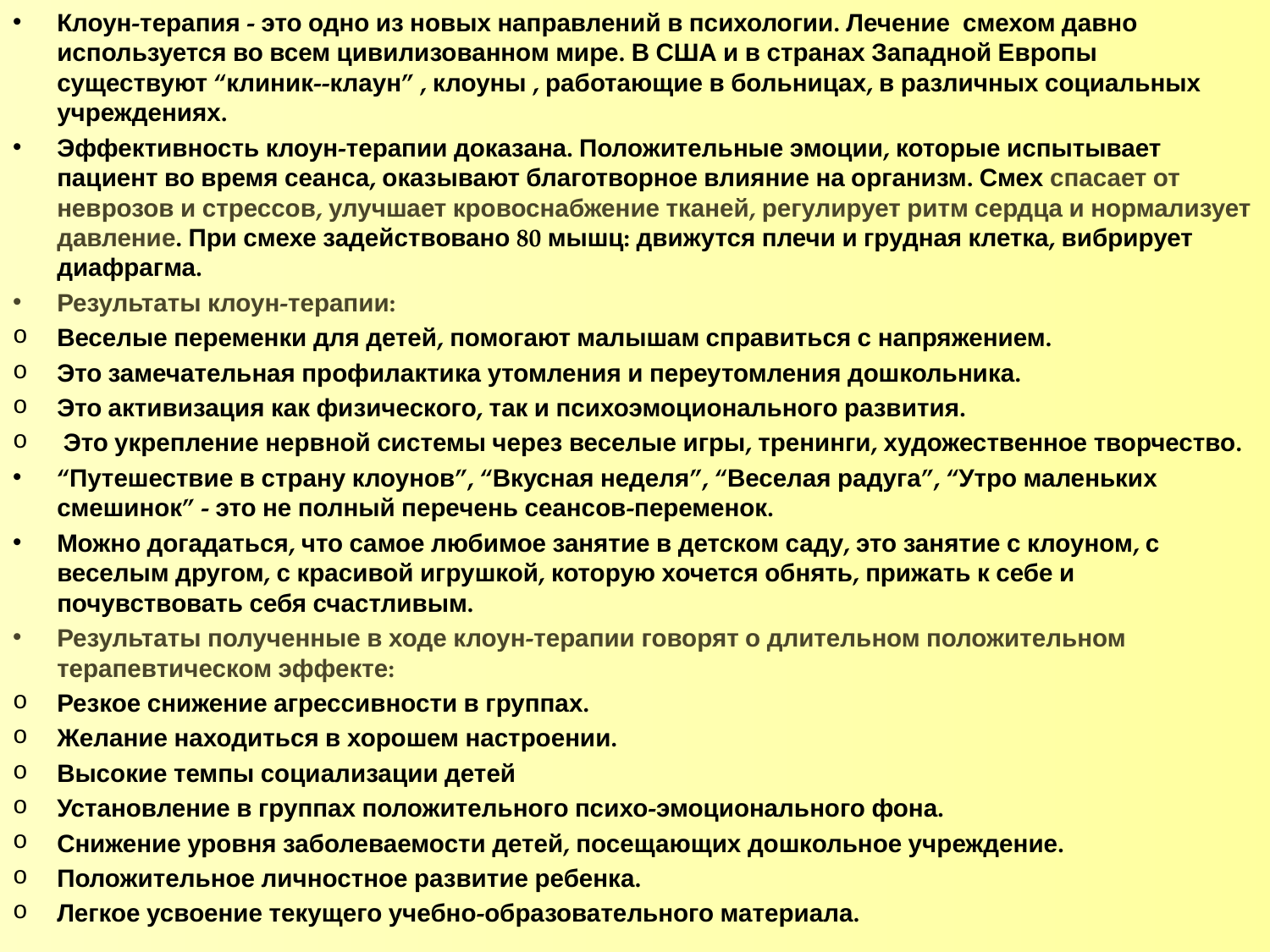

Клоун-терапия - это одно из новых направлений в психологии. Лечение  смехом давно используется во всем цивилизованном мире. В США и в странах Западной Европы  существуют “клиник--клаун” , клоуны , работающие в больницах, в различных социальных учреждениях.
Эффективность клоун-терапии доказана. Положительные эмоции, которые испытывает пациент во время сеанса, оказывают благотворное влияние на организм. Смех спасает от неврозов и стрессов, улучшает кровоснабжение тканей, регулирует ритм сердца и нормализует давление. При смехе задействовано 80 мышц: движутся плечи и грудная клетка, вибрирует диафрагма.
Результаты клоун-терапии:
Веселые переменки для детей, помогают малышам справиться с напряжением.
Это замечательная профилактика утомления и переутомления дошкольника.
Это активизация как физического, так и психоэмоционального развития.
 Это укрепление нервной системы через веселые игры, тренинги, художественное творчество.
“Путешествие в страну клоунов”, “Вкусная неделя”, “Веселая радуга”, “Утро маленьких смешинок” - это не полный перечень сеансов-переменок.
Можно догадаться, что самое любимое занятие в детском саду, это занятие с клоуном, с веселым другом, с красивой игрушкой, которую хочется обнять, прижать к себе и почувствовать себя счастливым.
Результаты полученные в ходе клоун-терапии говорят о длительном положительном терапевтическом эффекте:
Резкое снижение агрессивности в группах.
Желание находиться в хорошем настроении.
Высокие темпы социализации детей
Установление в группах положительного психо-эмоционального фона.
Снижение уровня заболеваемости детей, посещающих дошкольное учреждение.
Положительное личностное развитие ребенка.
Легкое усвоение текущего учебно-образовательного материала.